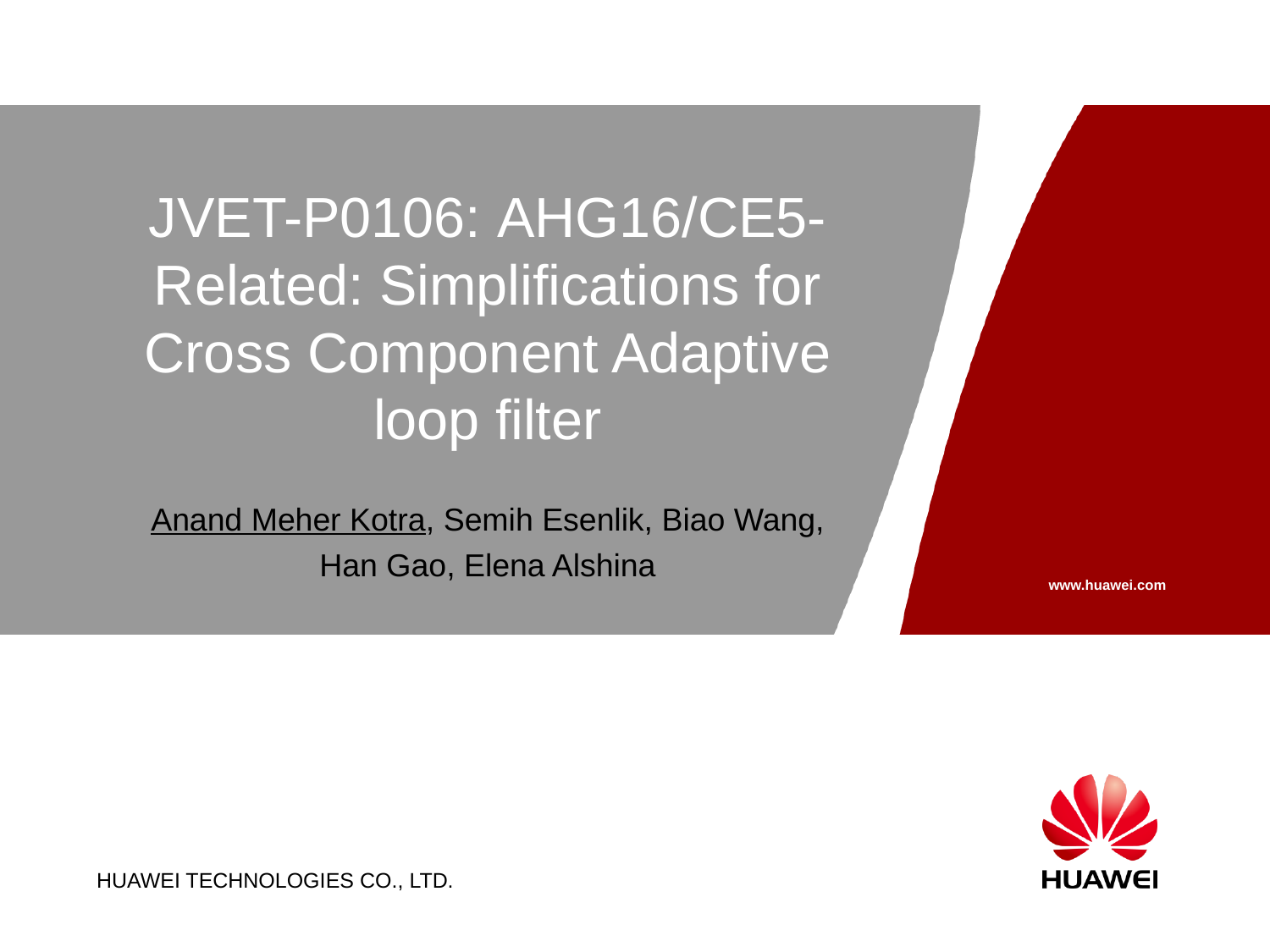

# JVET-P0106: AHG16/CE5-Related: Simplifications for Cross Component Adaptive loop filter
Anand Meher Kotra, Semih Esenlik, Biao Wang, Han Gao, Elena Alshina